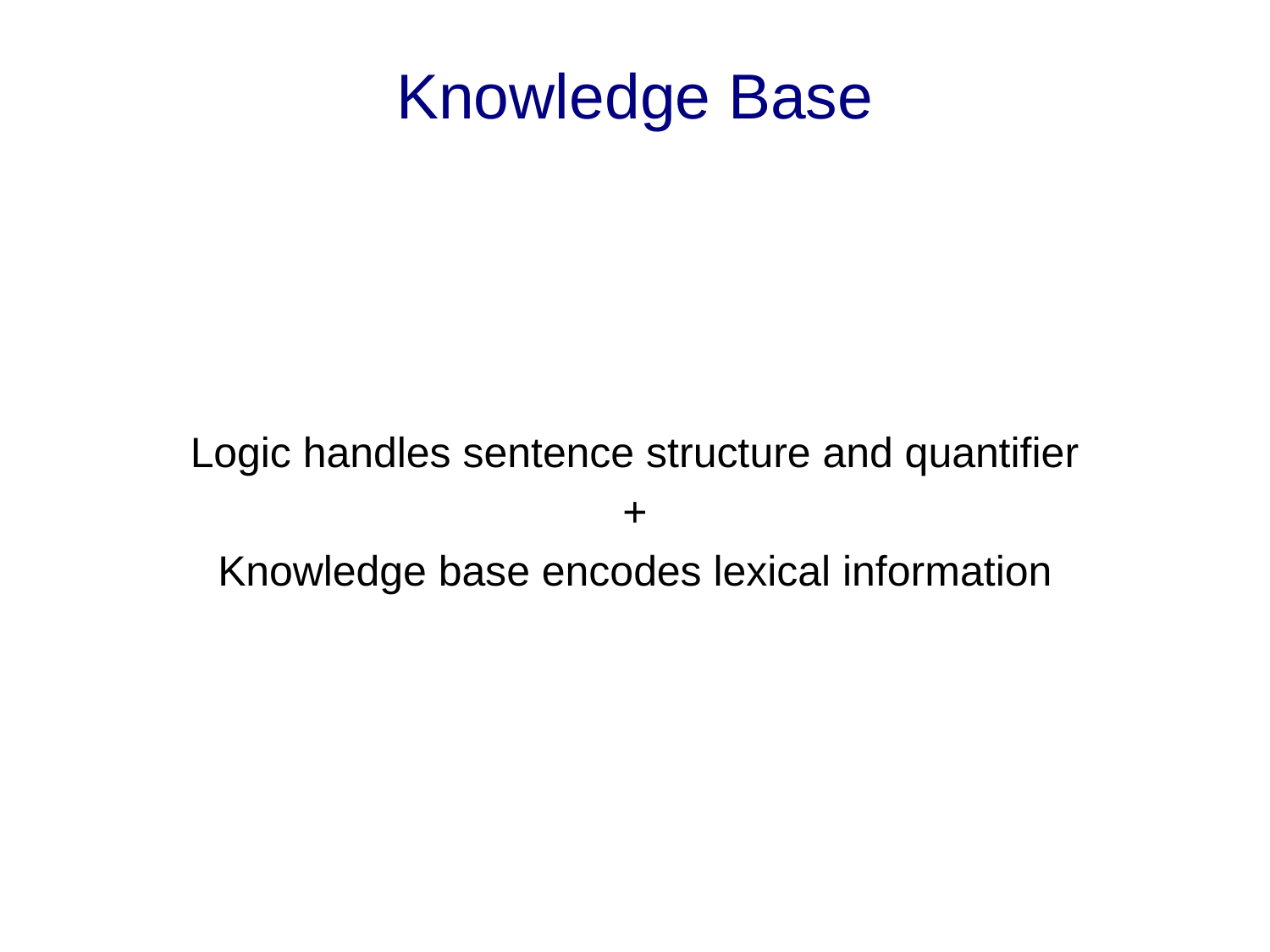

# Knowledge Base
Logic handles sentence structure and quantifier
+
Knowledge base encodes lexical information
31